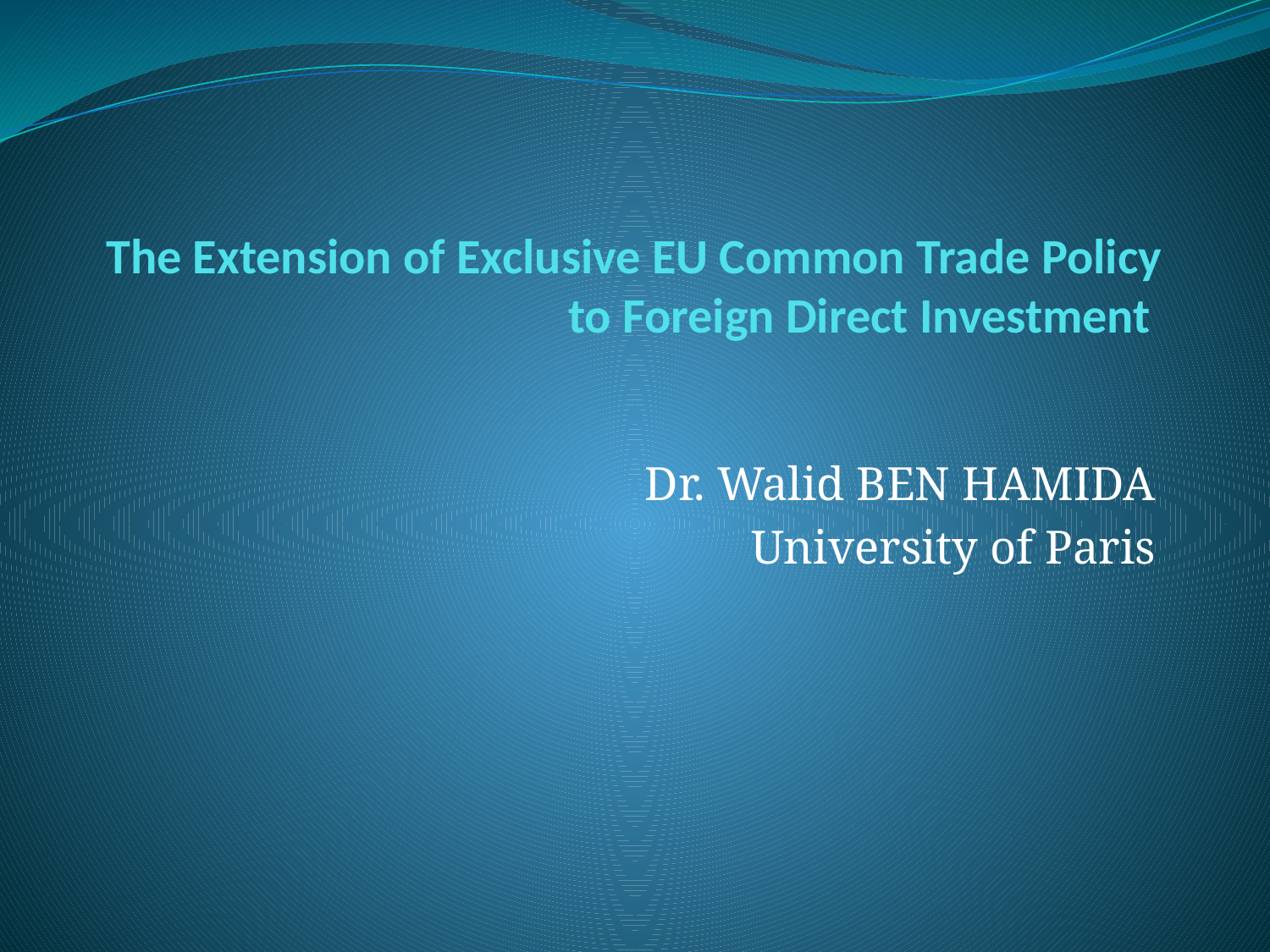

# The Extension of Exclusive EU Common Trade Policy to Foreign Direct Investment
Dr. Walid BEN HAMIDA
University of Paris